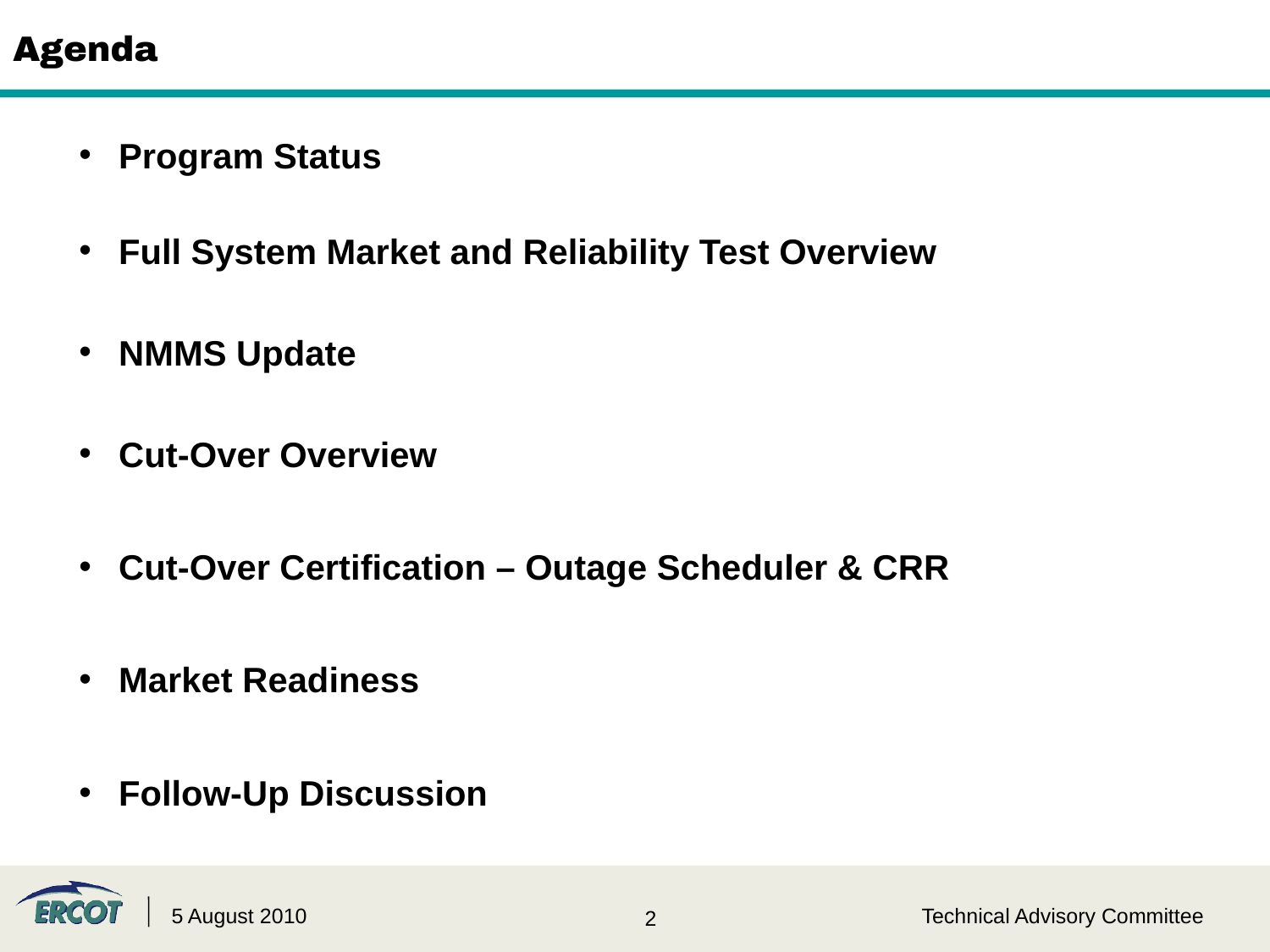

Agenda
Program Status

Full System Market and Reliability Test Overview

NMMS Update

Cut-Over Overview

Cut-Over Certification – Outage Scheduler & CRR

Market Readiness

Follow-Up Discussion

5 August 2010
Technical Advisory Committee